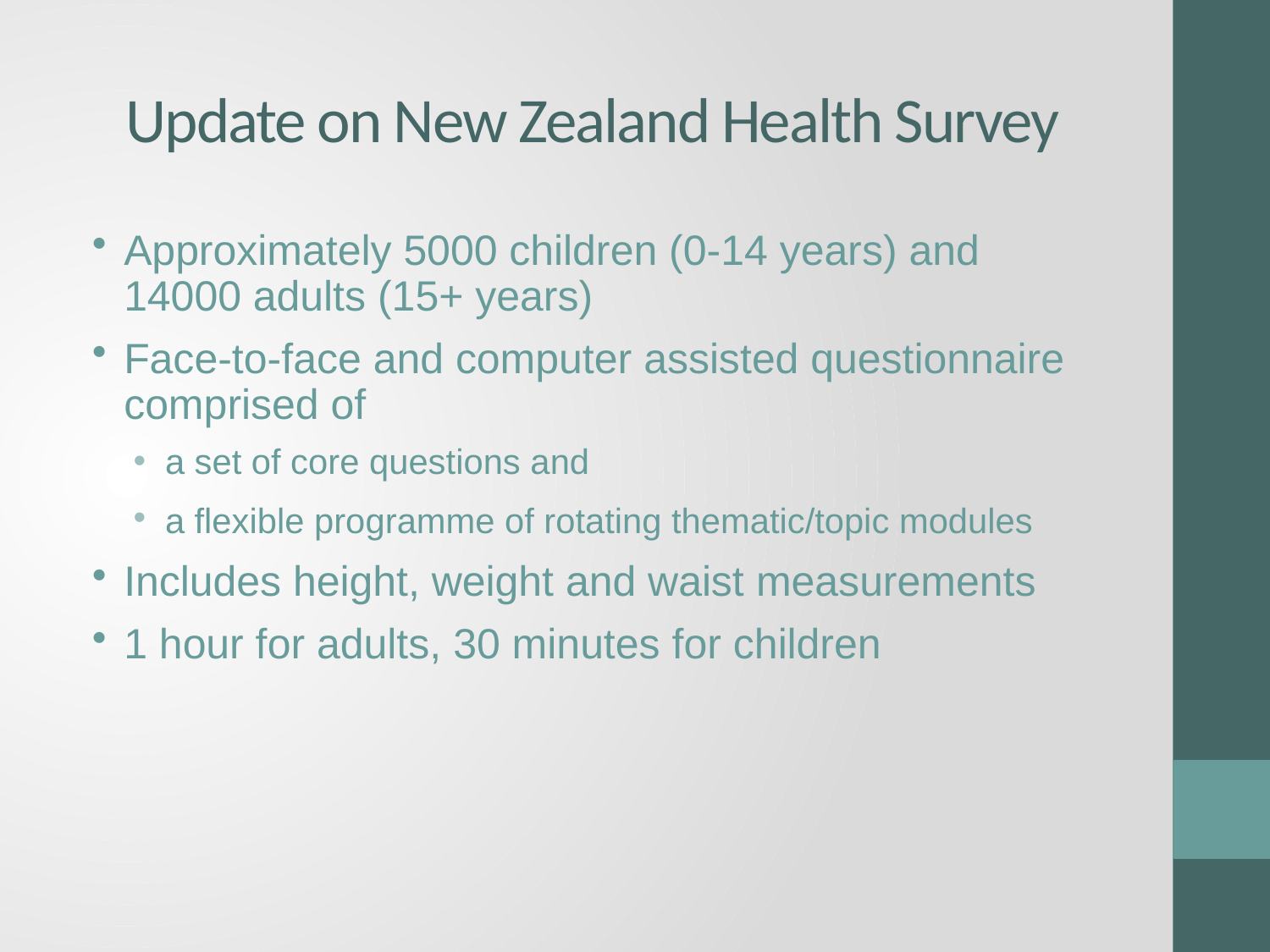

# Update on New Zealand Health Survey
Approximately 5000 children (0-14 years) and 14000 adults (15+ years)
Face-to-face and computer assisted questionnaire comprised of
a set of core questions and
a flexible programme of rotating thematic/topic modules
Includes height, weight and waist measurements
1 hour for adults, 30 minutes for children